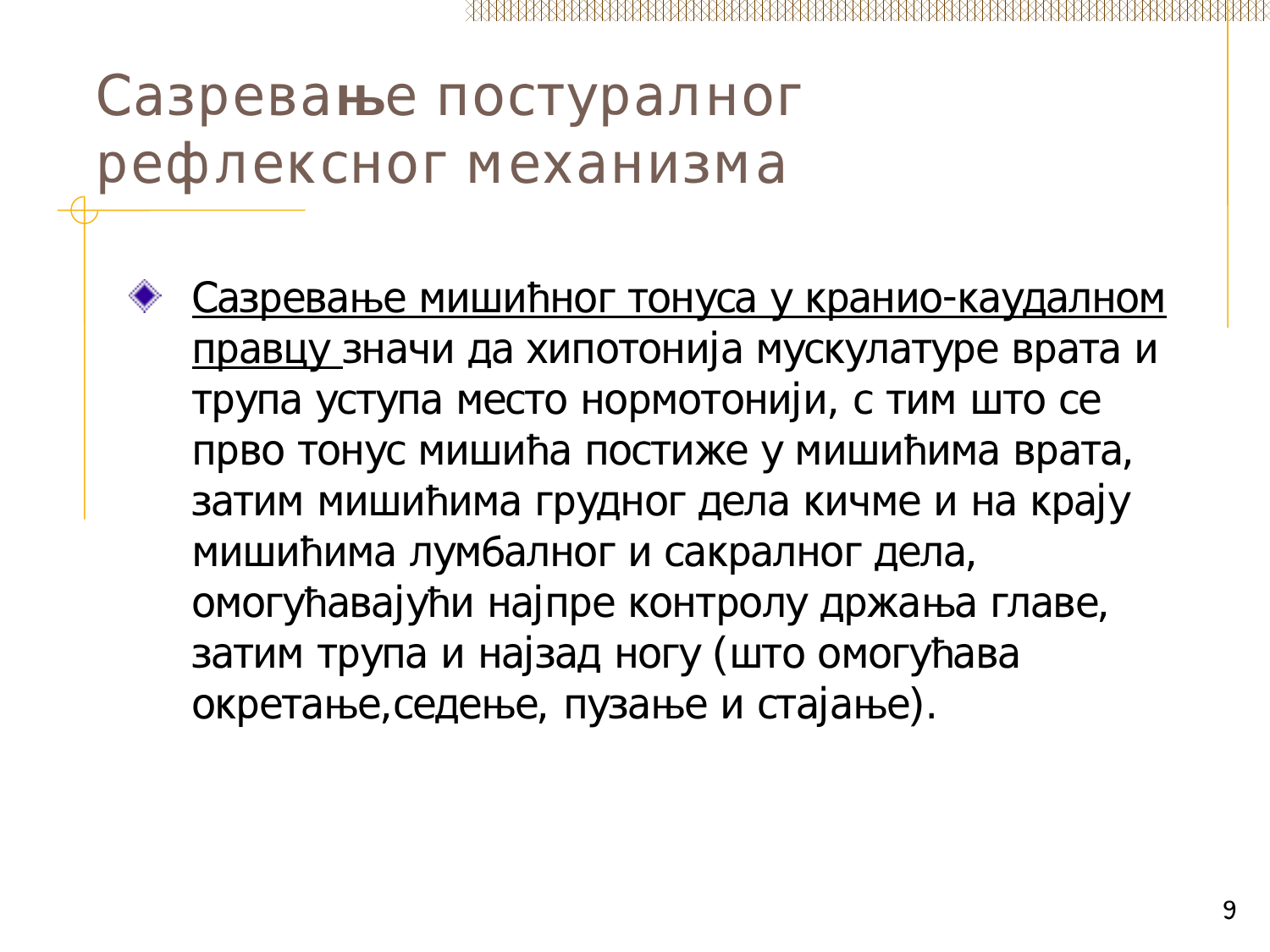

# Сазревање постуралног рефлексног механизма
Сазревање мишићног тонуса у кранио-каудалном правцу значи да хипотонија мускулатуре врата и трупа уступа место нормотонији, с тим што се прво тонус мишића постиже у мишићима врата, затим мишићима грудног дела кичме и на крају мишићима лумбалног и сакралног дела, омогућавајући најпре контролу држања главе, затим трупа и најзад ногу (што омогућава окретање,седење, пузање и стајање).
9